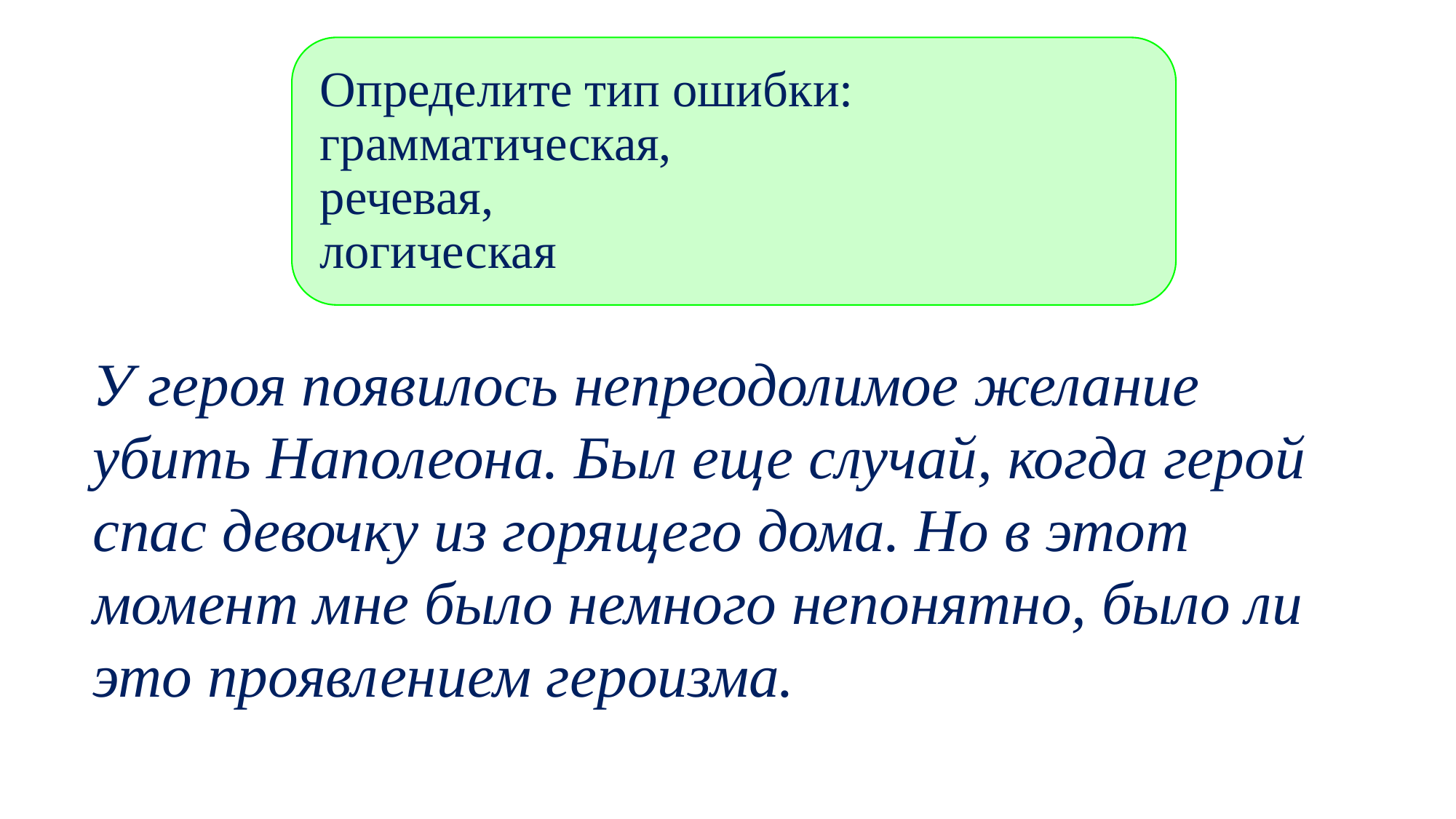

Определите тип ошибки:
грамматическая,
речевая,
логическая
У героя появилось непреодолимое желание убить Наполеона. Был еще случай, когда герой спас девочку из горящего дома. Но в этот момент мне было немного непонятно, было ли это проявлением героизма.